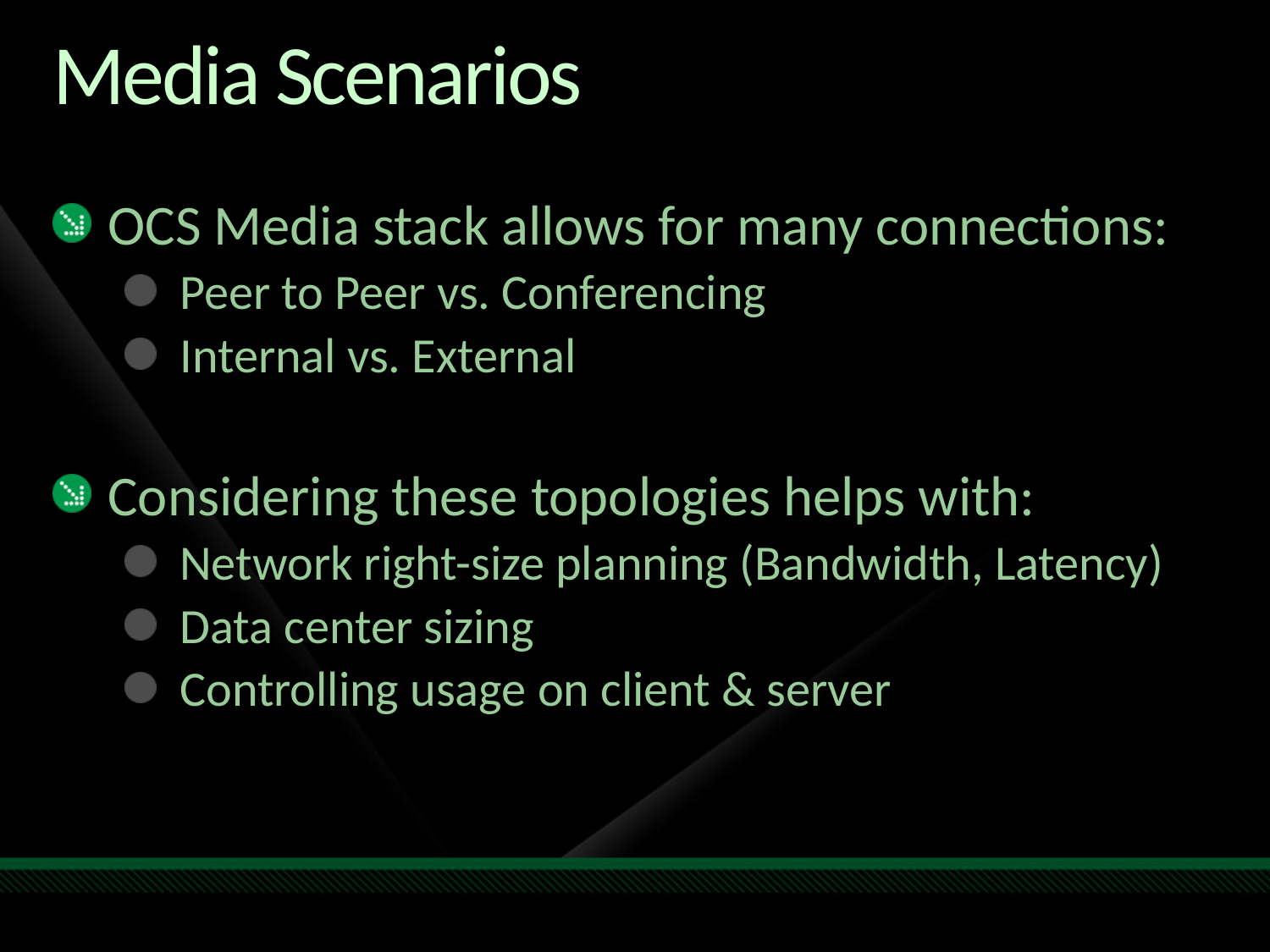

# Media Scenarios
OCS Media stack allows for many connections:
Peer to Peer vs. Conferencing
Internal vs. External

Considering these topologies helps with:
Network right-size planning (Bandwidth, Latency)
Data center sizing
Controlling usage on client & server